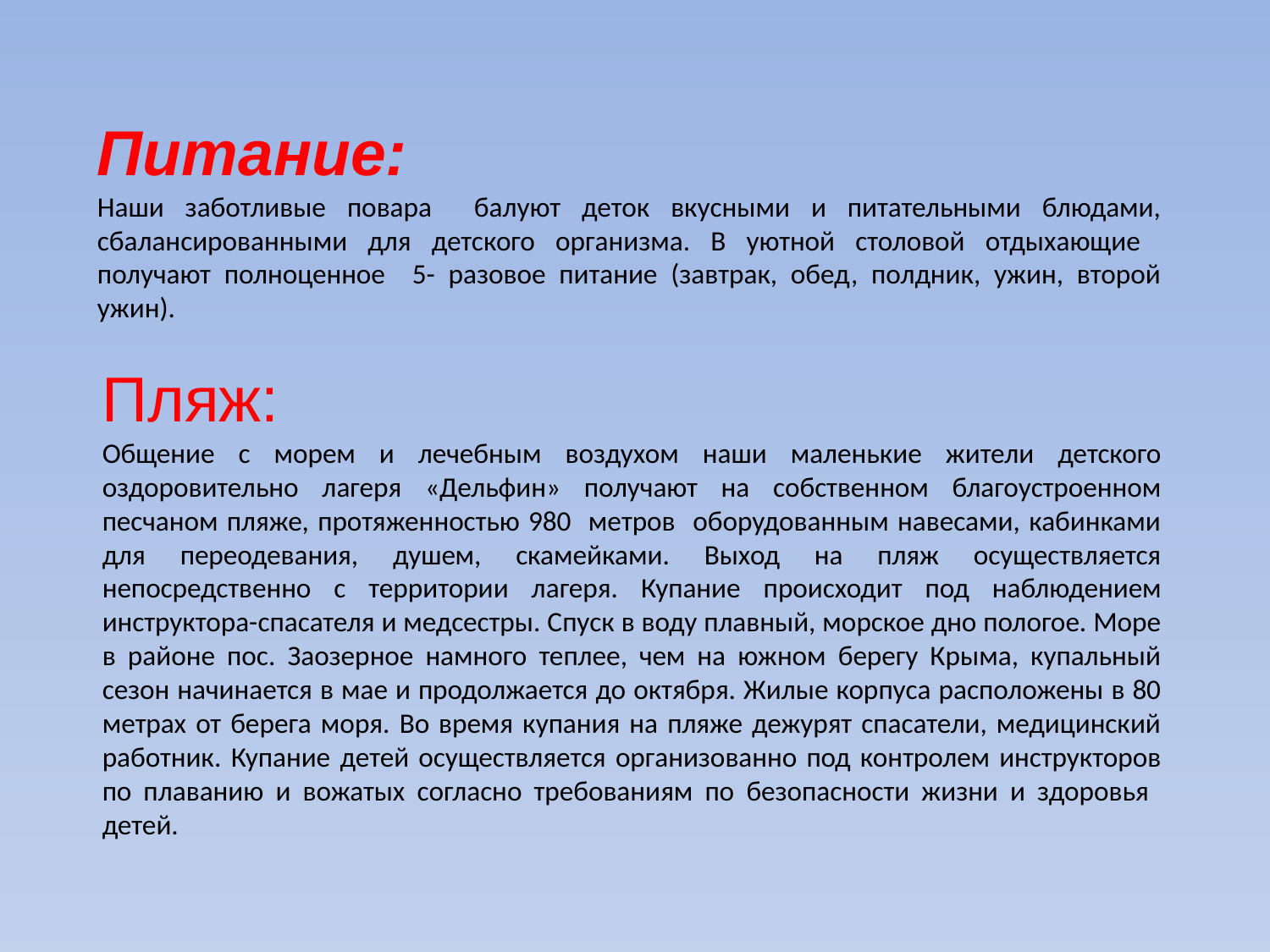

Питание:
Наши заботливые повара  балуют деток вкусными и питательными блюдами, сбалансированными для детского организма. В уютной столовой отдыхающие  получают полноценное  5- разовое питание (завтрак, обед, полдник, ужин, второй ужин).
Пляж:
Общение с морем и лечебным воздухом наши маленькие жители детского оздоровительно лагеря «Дельфин» получают на собственном благоустроенном песчаном пляже, протяженностью 980  метров  оборудованным навесами, кабинками для переодевания, душем, скамейками. Выход на пляж осуществляется непосредственно с территории лагеря. Купание происходит под наблюдением инструктора-спасателя и медсестры. Спуск в воду плавный, морское дно пологое. Море в районе пос. Заозерное намного теплее, чем на южном берегу Крыма, купальный сезон начинается в мае и продолжается до октября. Жилые корпуса расположены в 80 метрах от берега моря. Во время купания на пляже дежурят спасатели, медицинский работник. Купание детей осуществляется организованно под контролем инструкторов по плаванию и вожатых согласно требованиям по безопасности жизни и здоровья  детей.